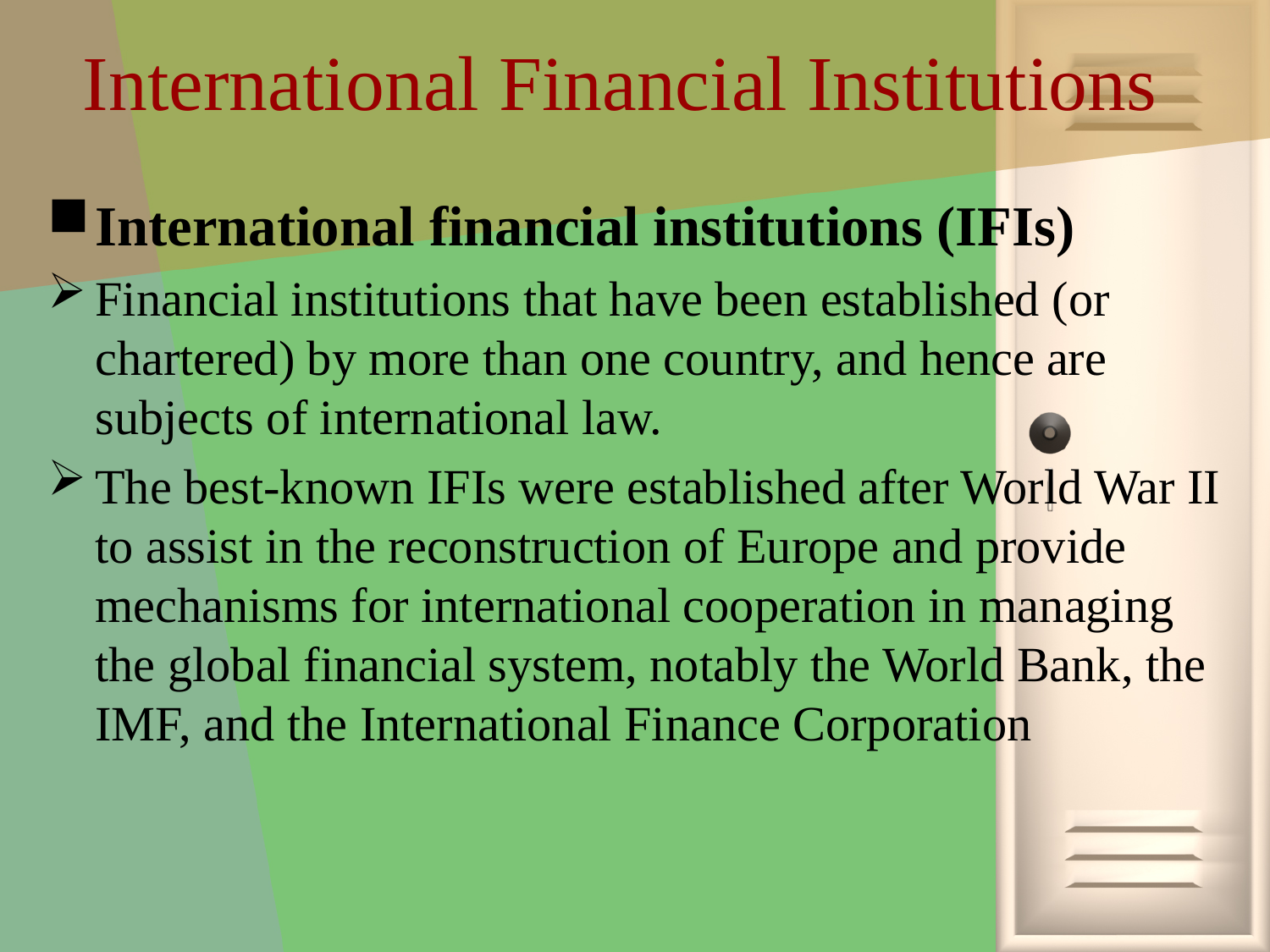

# International Financial Institutions
International financial institutions (IFIs)
Financial institutions that have been established (or chartered) by more than one country, and hence are subjects of international law.
The best-known IFIs were established after World War II to assist in the reconstruction of Europe and provide mechanisms for international cooperation in managing the global financial system, notably the World Bank, the IMF, and the International Finance Corporation